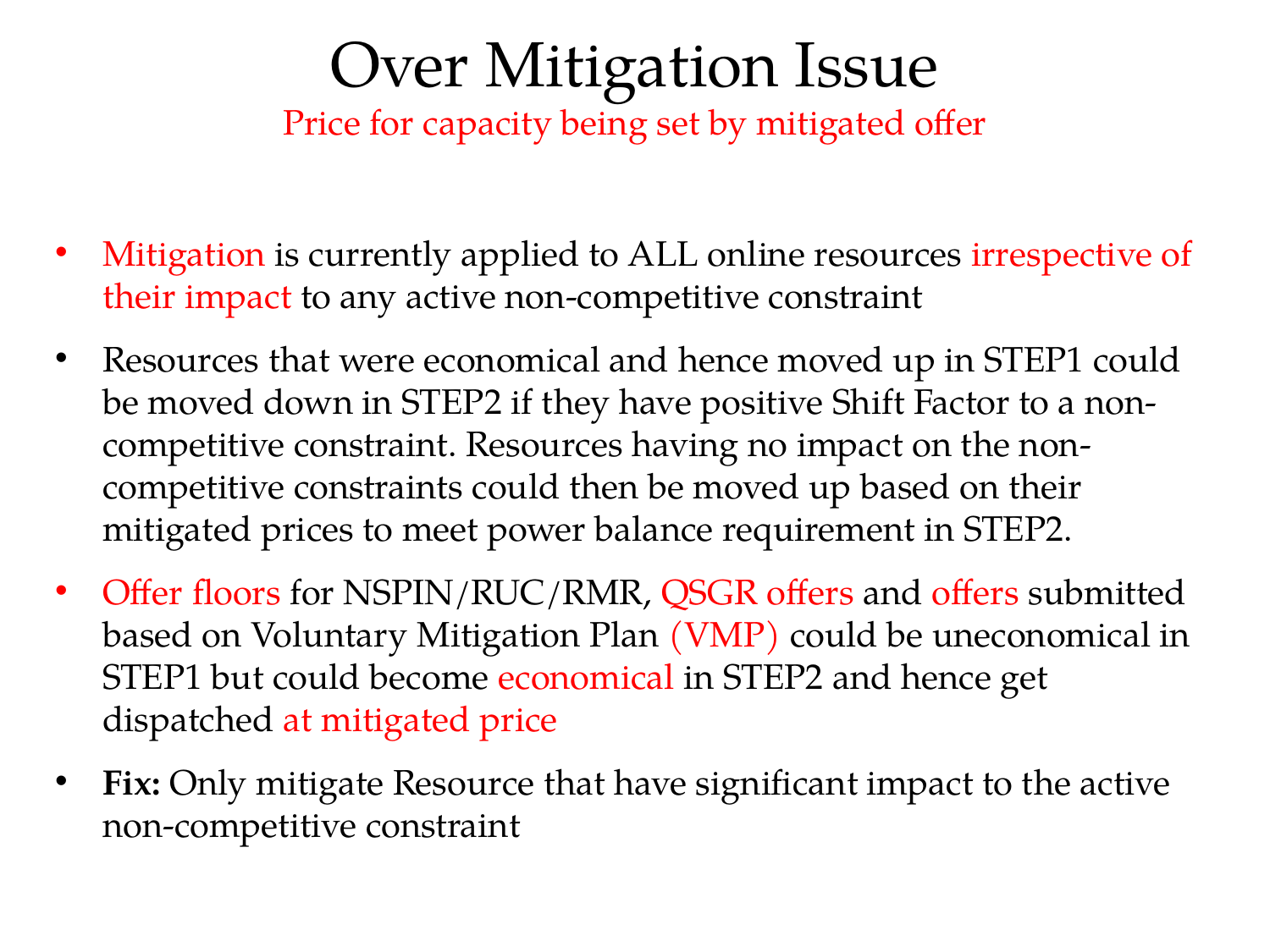

# Over Mitigation Issue Price for capacity being set by mitigated offer

Mitigation is currently applied to ALL online resources irrespective of their impact to any active non-competitive constraint
Resources that were economical and hence moved up in STEP1 could be moved down in STEP2 if they have positive Shift Factor to a non-competitive constraint. Resources having no impact on the non-competitive constraints could then be moved up based on their mitigated prices to meet power balance requirement in STEP2.
Offer floors for NSPIN/RUC/RMR, QSGR offers and offers submitted based on Voluntary Mitigation Plan (VMP) could be uneconomical in STEP1 but could become economical in STEP2 and hence get dispatched at mitigated price
Fix: Only mitigate Resource that have significant impact to the active non-competitive constraint